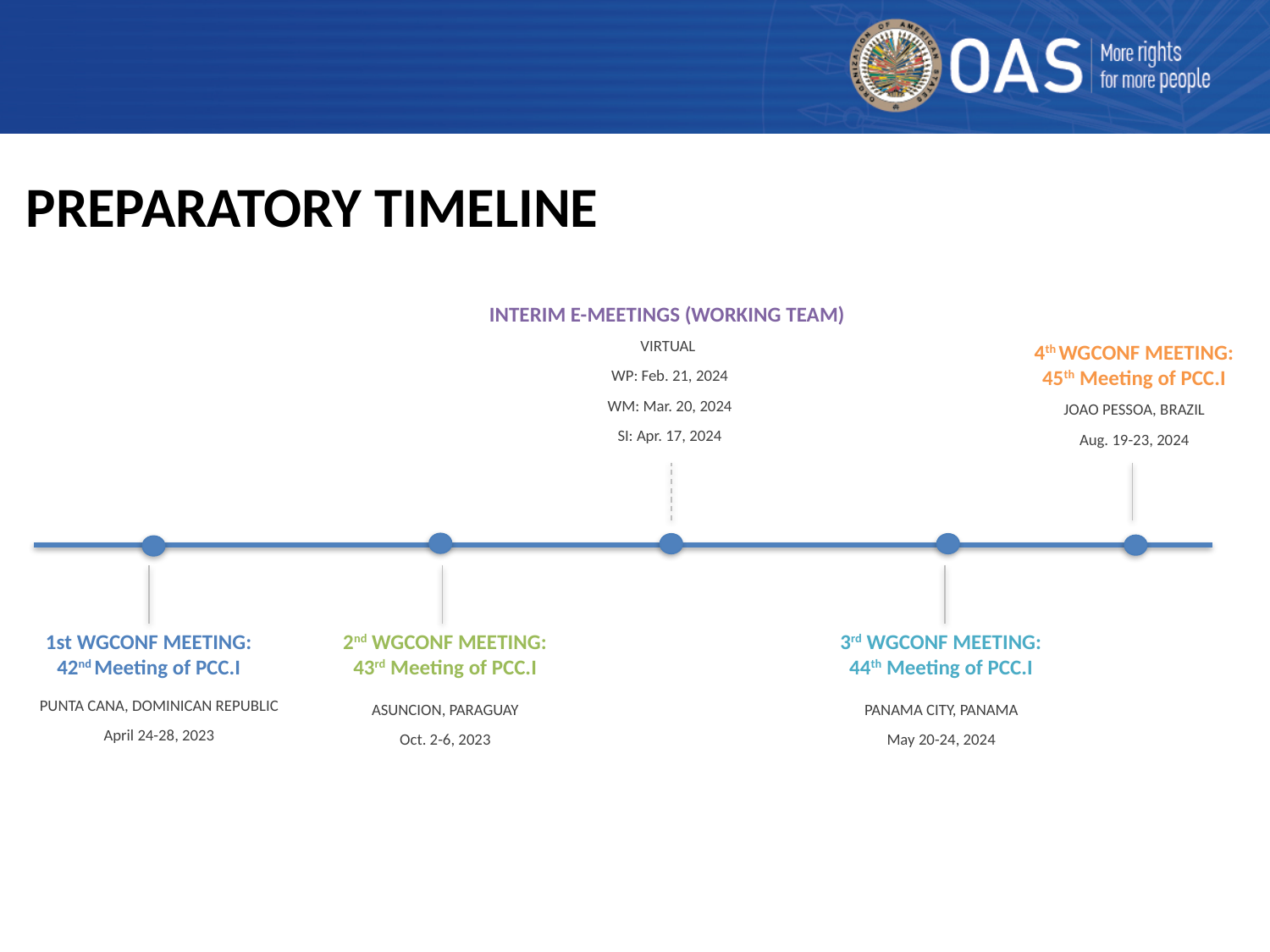

PREPARATORY TIMELINE
INTERIM E-MEETINGS (WORKING TEAM)
VIRTUAL
WP: Feb. 21, 2024
WM: Mar. 20, 2024
SI: Apr. 17, 2024
4th WGCONF MEETING:
45th Meeting of PCC.I

JOAO PESSOA, BRAZIL
Aug. 19-23, 2024

1st WGCONF MEETING:
42nd Meeting of PCC.I
2nd WGCONF MEETING:
43rd Meeting of PCC.I
3rd WGCONF MEETING:
44th Meeting of PCC.I

PUNTA CANA, DOMINICAN REPUBLIC
April 24-28, 2023
ASUNCION, PARAGUAY
Oct. 2-6, 2023
PANAMA CITY, PANAMA
May 20-24, 2024